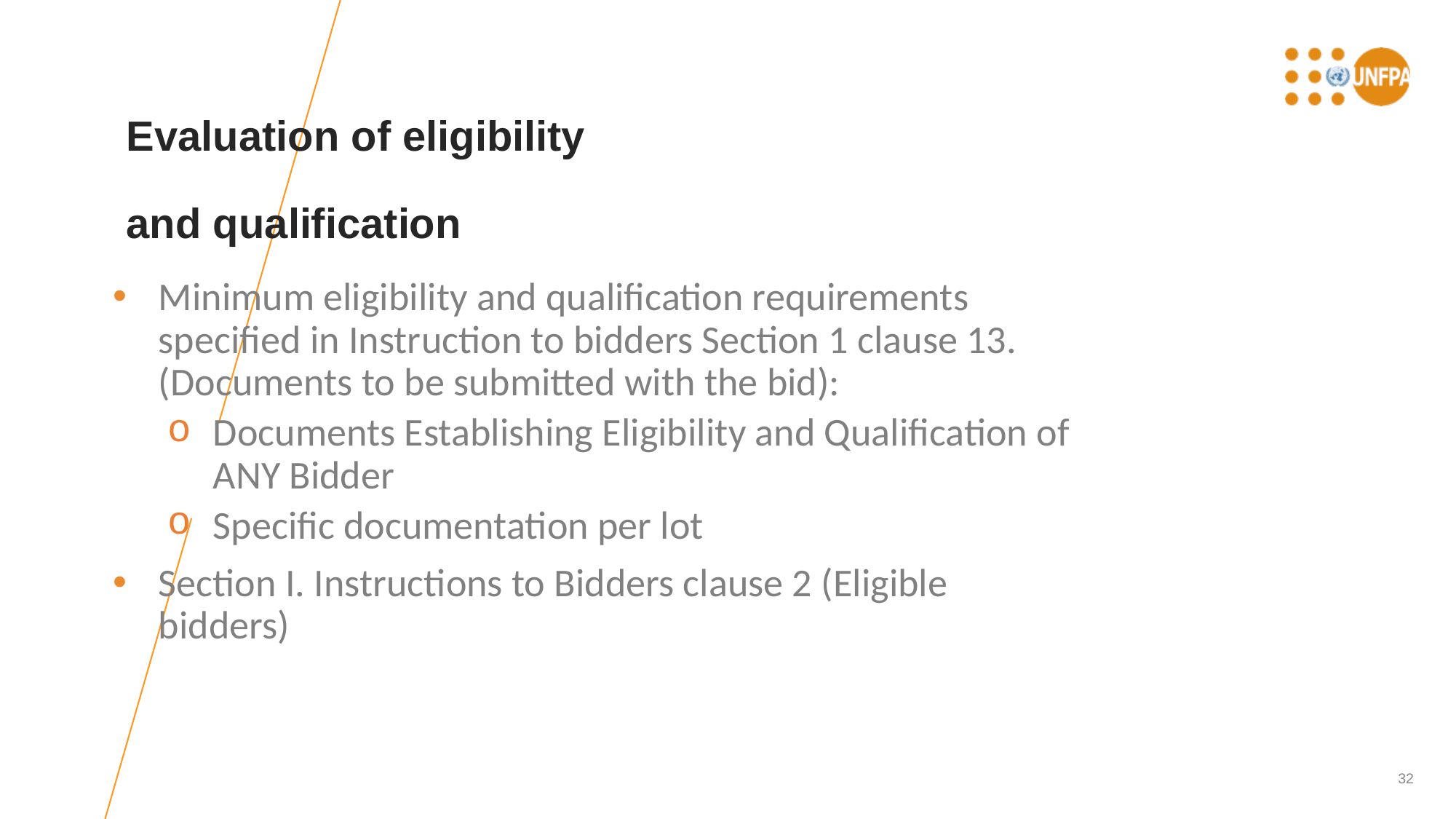

# Evaluation of eligibility and qualification
Minimum eligibility and qualification requirements specified in Instruction to bidders Section 1 clause 13. (Documents to be submitted with the bid):
Documents Establishing Eligibility and Qualification of ANY Bidder
Specific documentation per lot
Section I. Instructions to Bidders clause 2 (Eligible bidders)
Evaluation steps
32